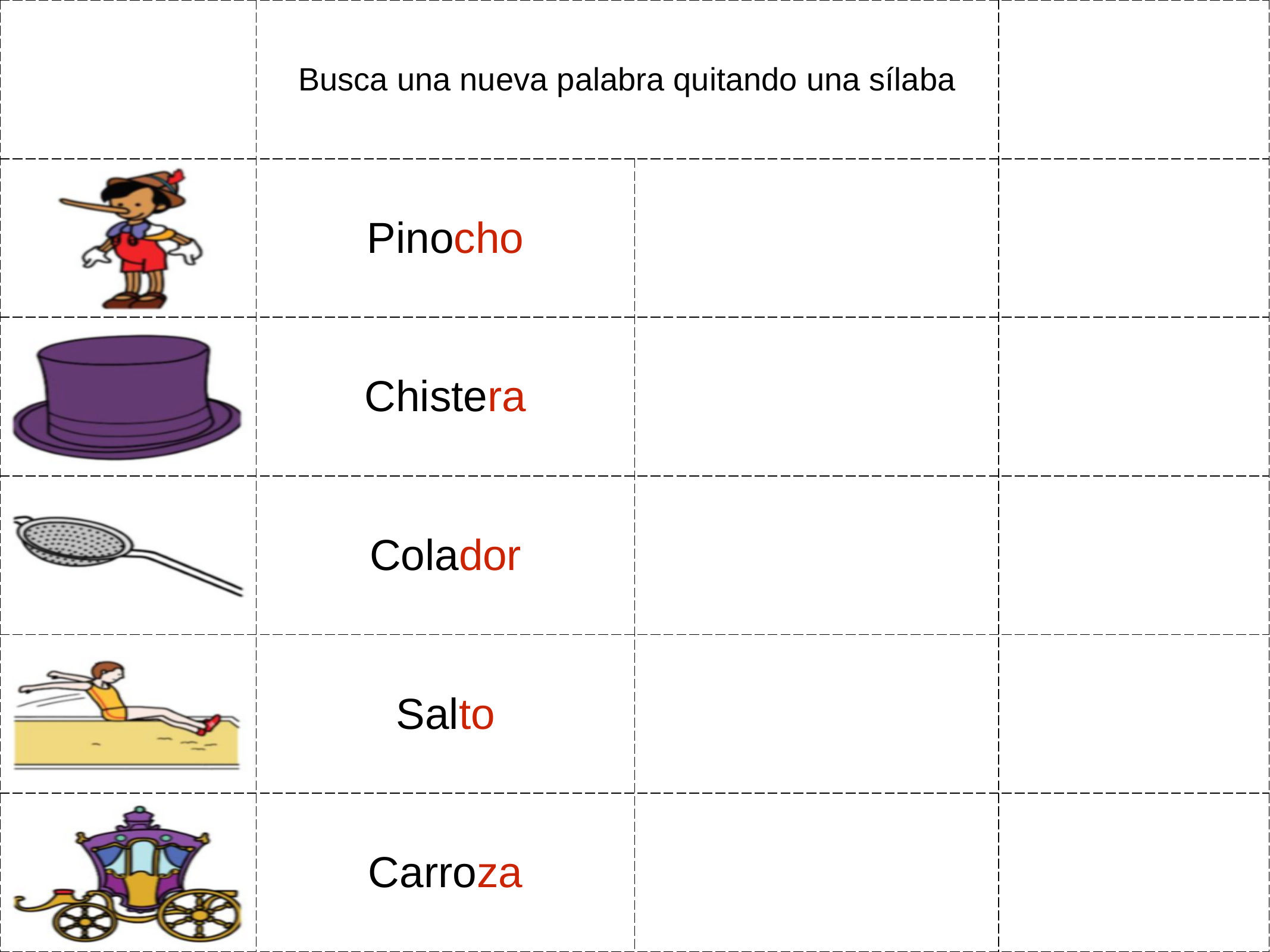

|  | Busca una nueva palabra quitando una sílaba |  |  |
| --- | --- | --- | --- |
|  | Pinocho |  |  |
|  | Chistera |  |  |
|  | Colador |  |  |
|  | Salto |  |  |
|  | Carroza |  |  |